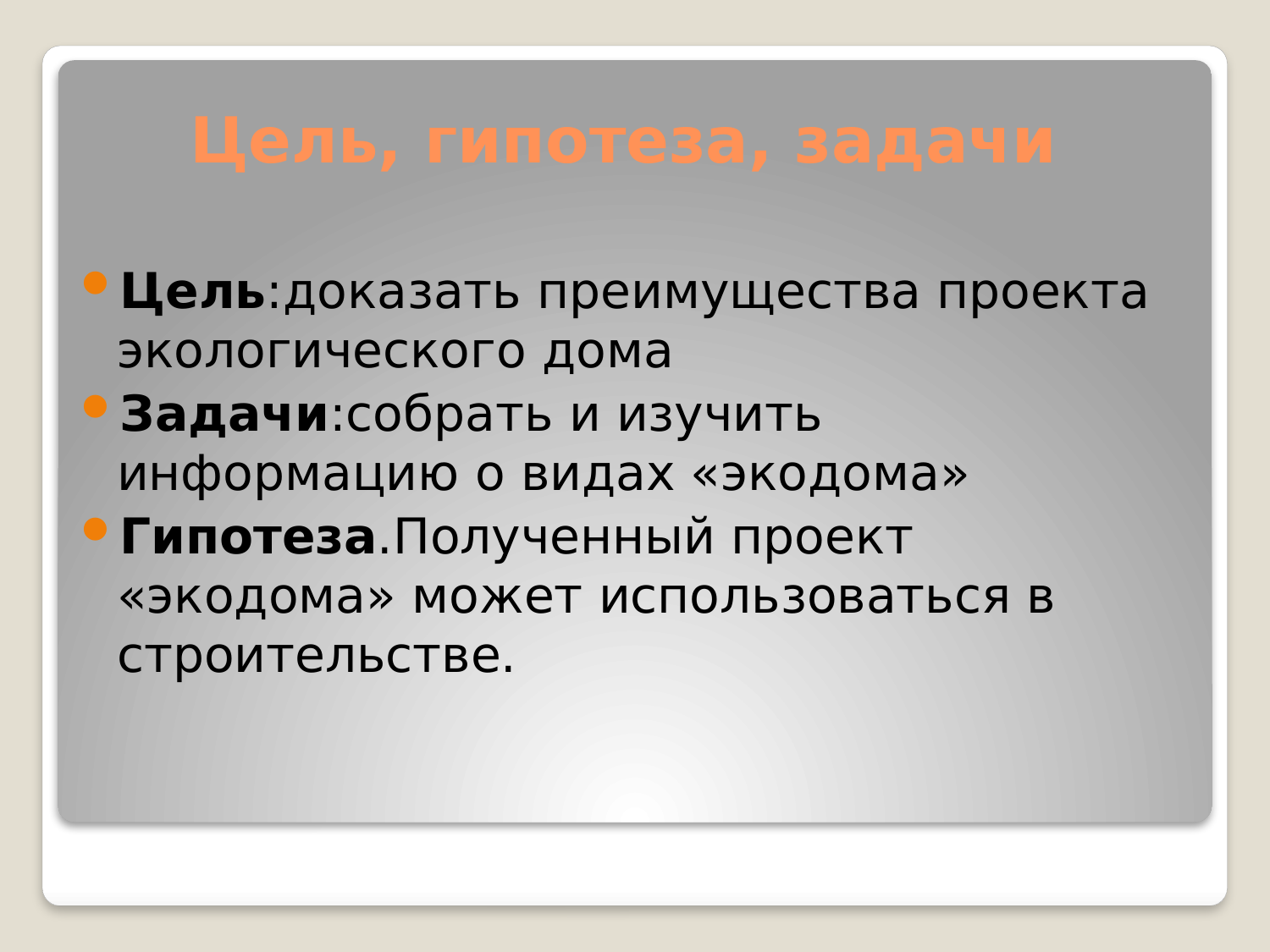

# Цель, гипотеза, задачи
Цель:доказать преимущества проекта экологического дома
Задачи:собрать и изучить информацию о видах «экодома»
Гипотеза.Полученный проект «экодома» может использоваться в строительстве.